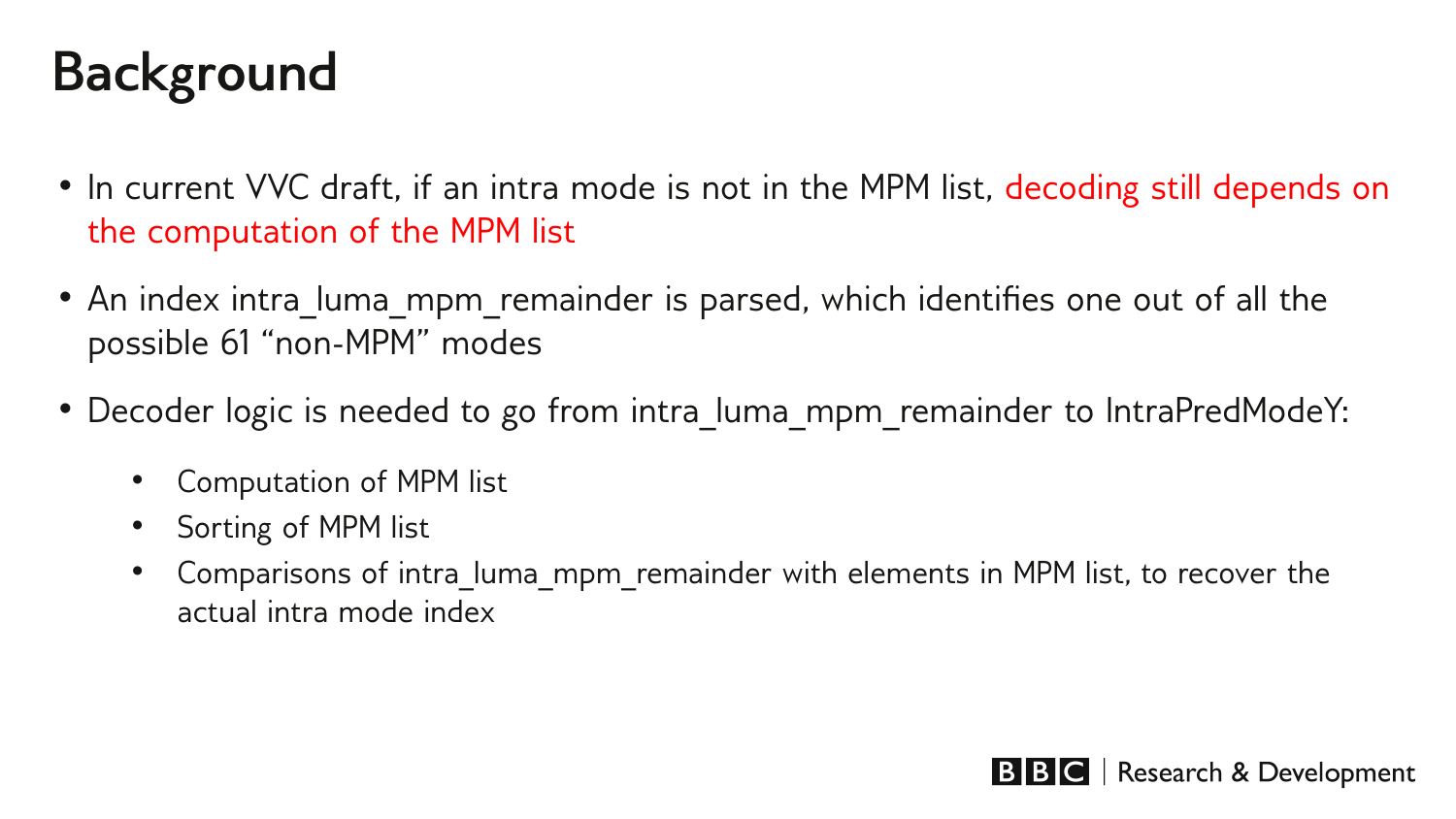

Background
In current VVC draft, if an intra mode is not in the MPM list, decoding still depends on the computation of the MPM list
An index intra_luma_mpm_remainder is parsed, which identifies one out of all the possible 61 “non-MPM” modes
Decoder logic is needed to go from intra_luma_mpm_remainder to IntraPredModeY:
Computation of MPM list
Sorting of MPM list
Comparisons of intra_luma_mpm_remainder with elements in MPM list, to recover the actual intra mode index